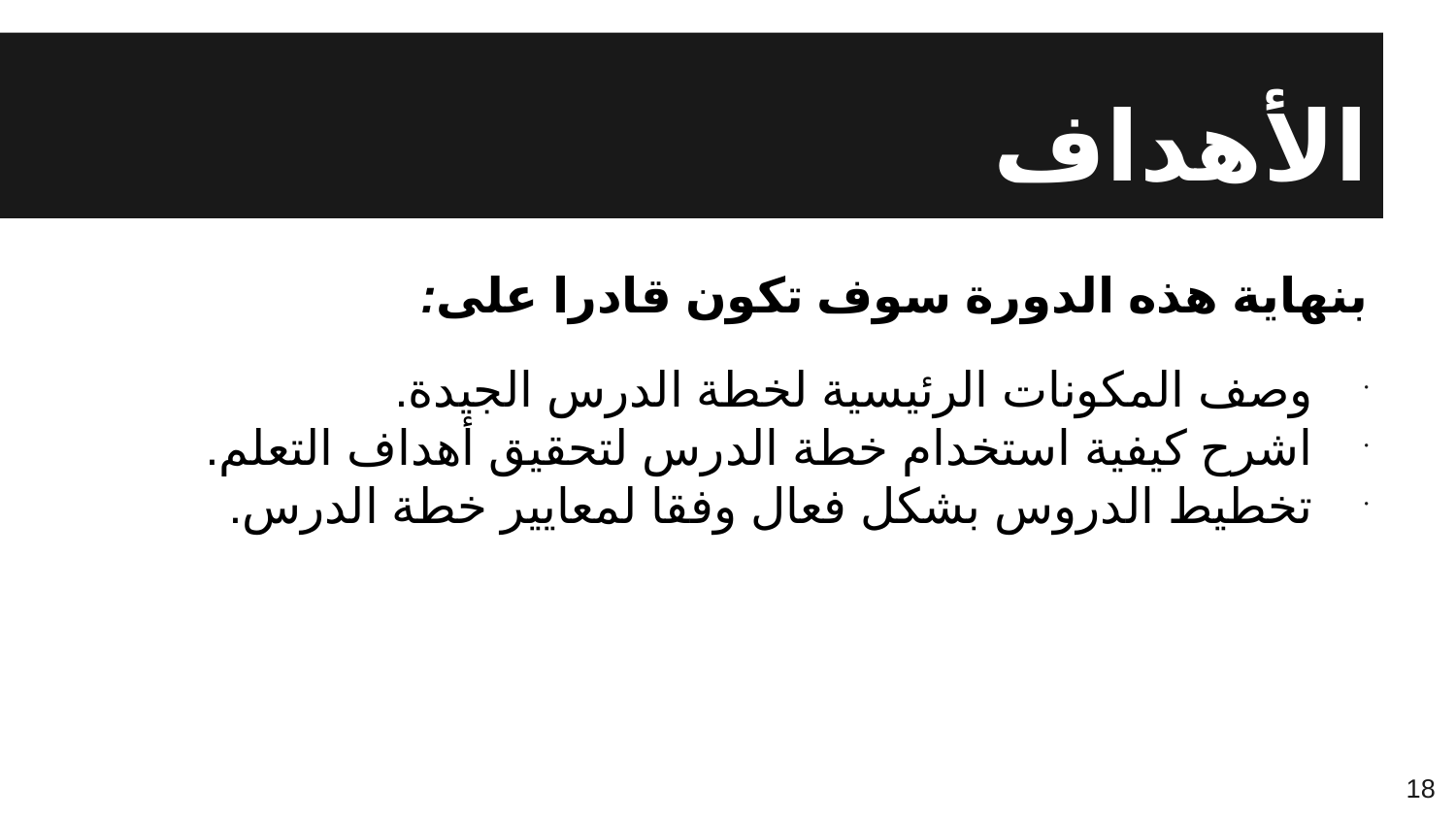

# الأهداف
بنهاية هذه الدورة سوف تكون قادرا على:

وصف المكونات الرئيسية لخطة الدرس الجيدة.
اشرح كيفية استخدام خطة الدرس لتحقيق أهداف التعلم.
تخطيط الدروس بشكل فعال وفقا لمعايير خطة الدرس.

18